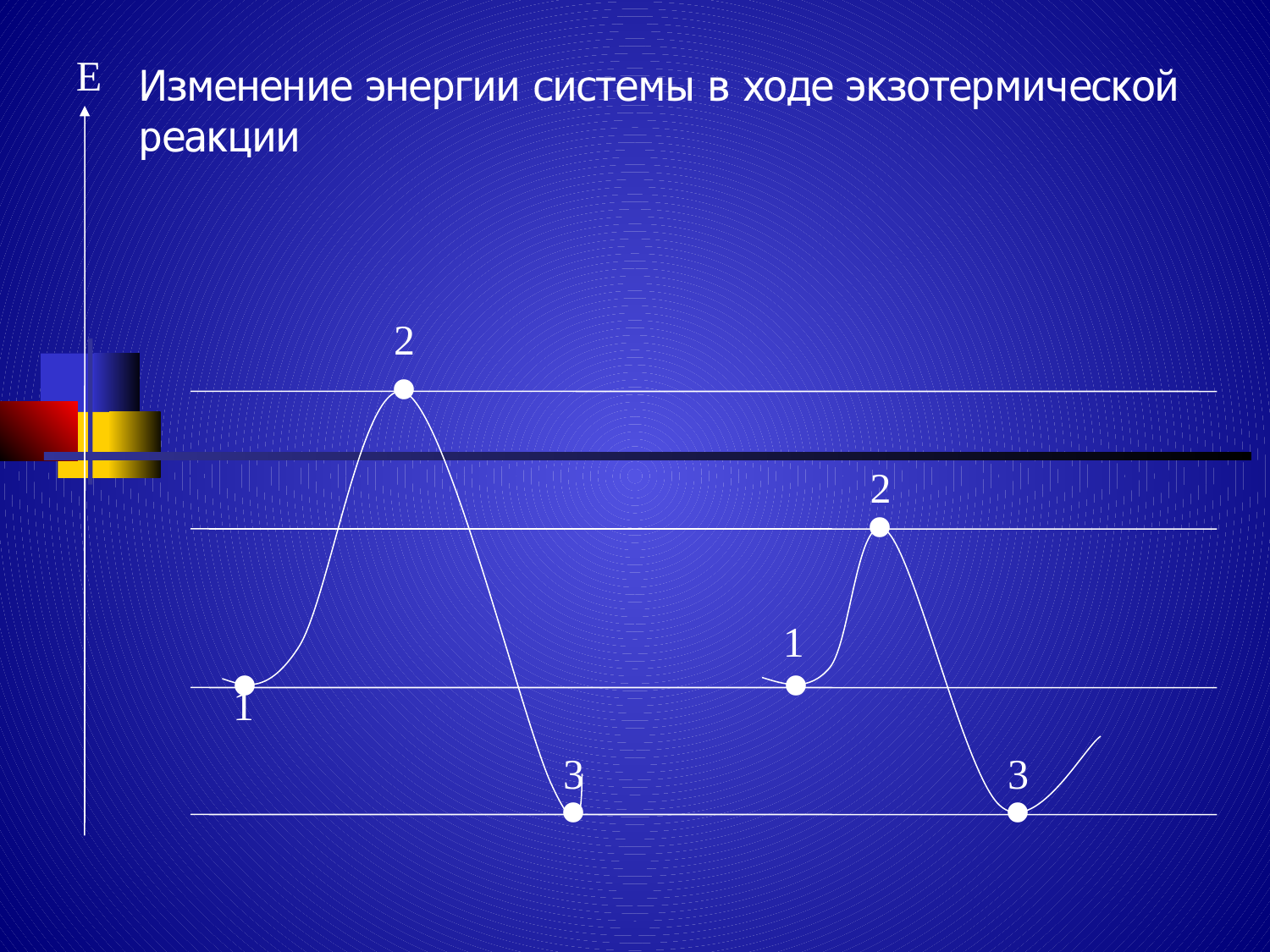

E
Изменение энергии системы в ходе экзотермической реакции

.
2
.

2

.
.

1
.
.
1

3
3